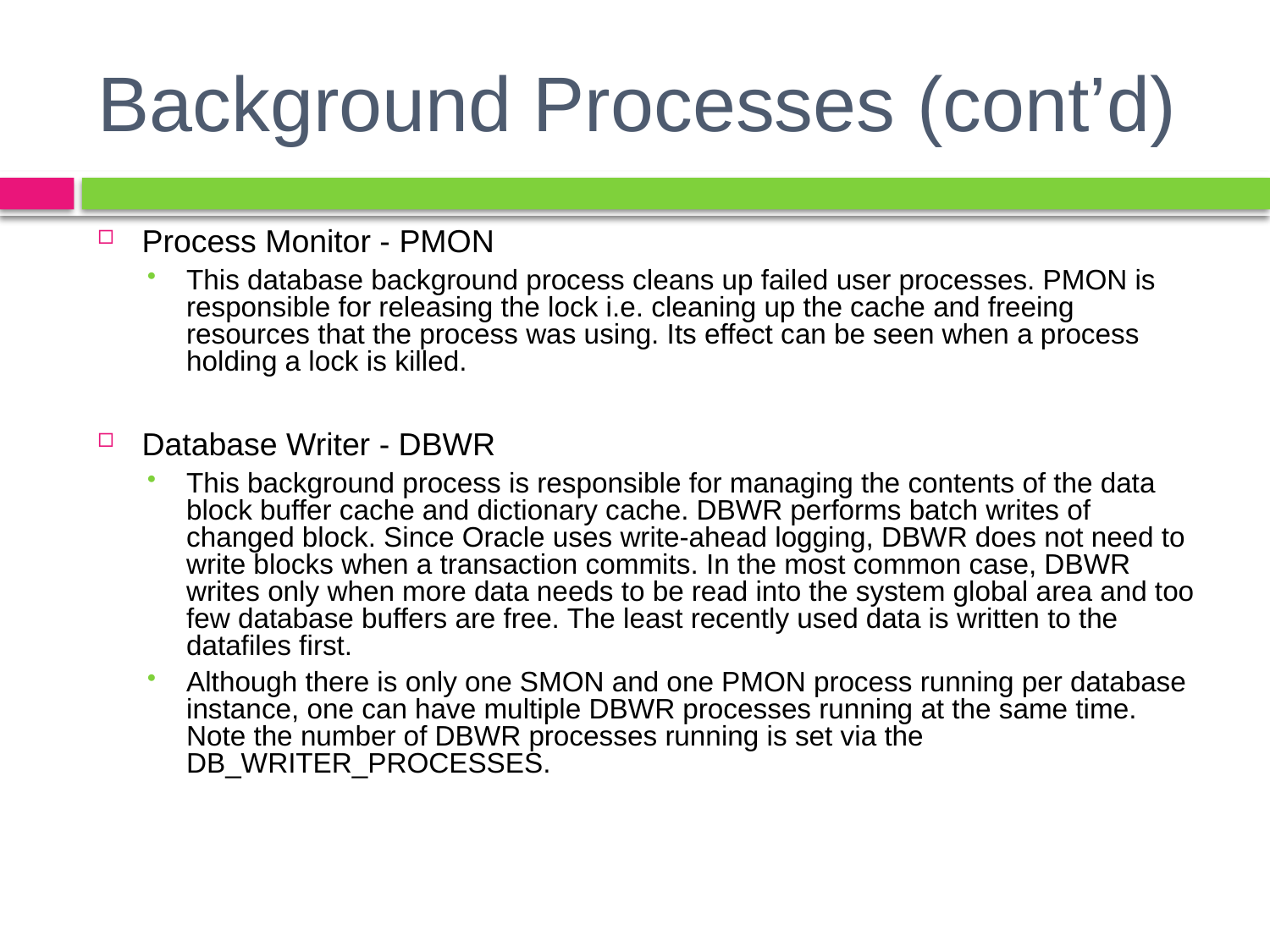

# Background Processes (cont’d)
Process Monitor - PMON
This database background process cleans up failed user processes. PMON is responsible for releasing the lock i.e. cleaning up the cache and freeing resources that the process was using. Its effect can be seen when a process holding a lock is killed.

Database Writer - DBWR
This background process is responsible for managing the contents of the data block buffer cache and dictionary cache. DBWR performs batch writes of changed block. Since Oracle uses write-ahead logging, DBWR does not need to write blocks when a transaction commits. In the most common case, DBWR writes only when more data needs to be read into the system global area and too few database buffers are free. The least recently used data is written to the datafiles first.
Although there is only one SMON and one PMON process running per database instance, one can have multiple DBWR processes running at the same time. Note the number of DBWR processes running is set via the DB_WRITER_PROCESSES.